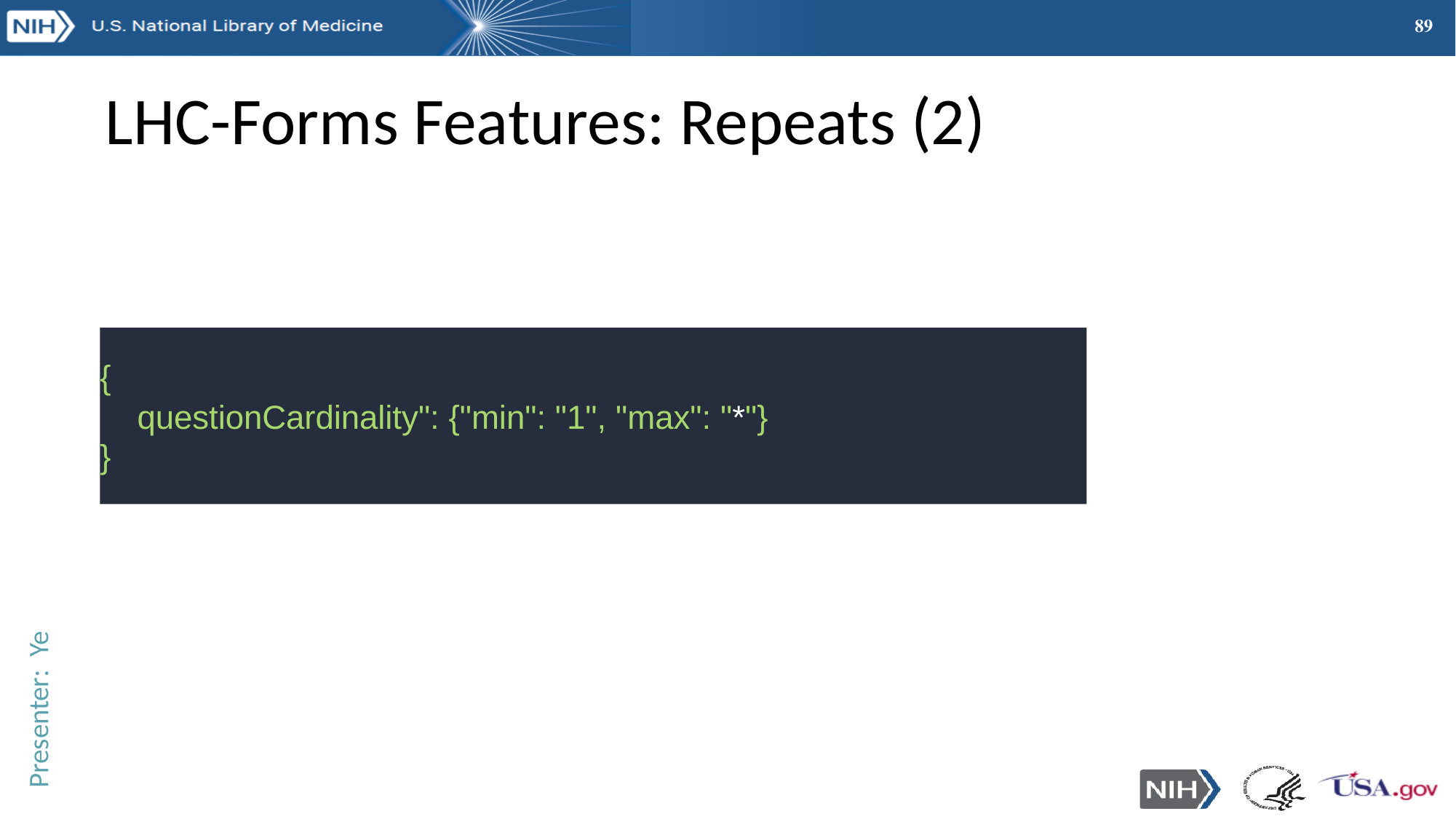

# LHC-Forms Features: Repeats (2)
{
    questionCardinality": {"min": "1", "max": "*"}
}
Presenter:  Ye